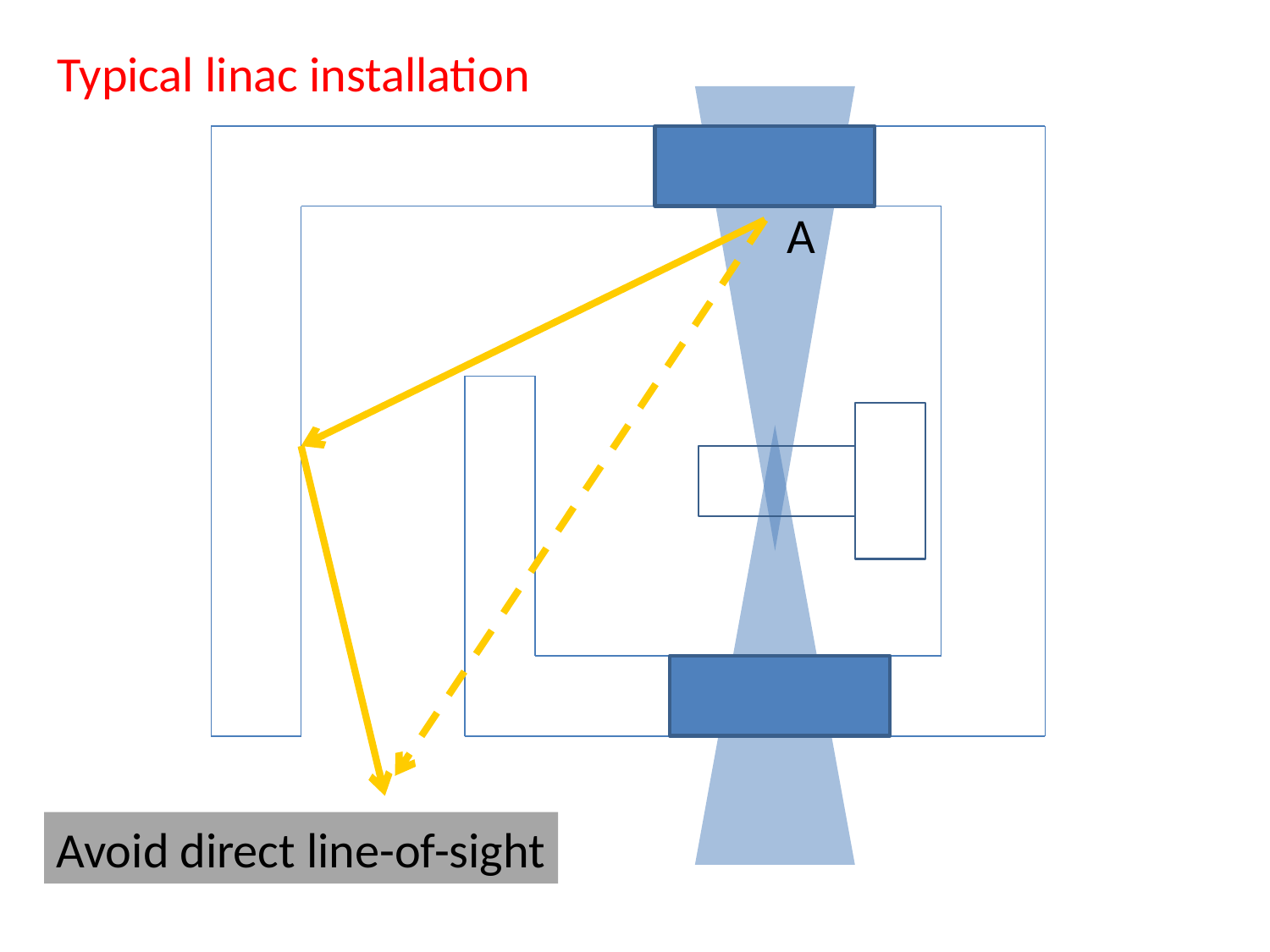

Typical linac installation

A

Avoid direct line-of-sight